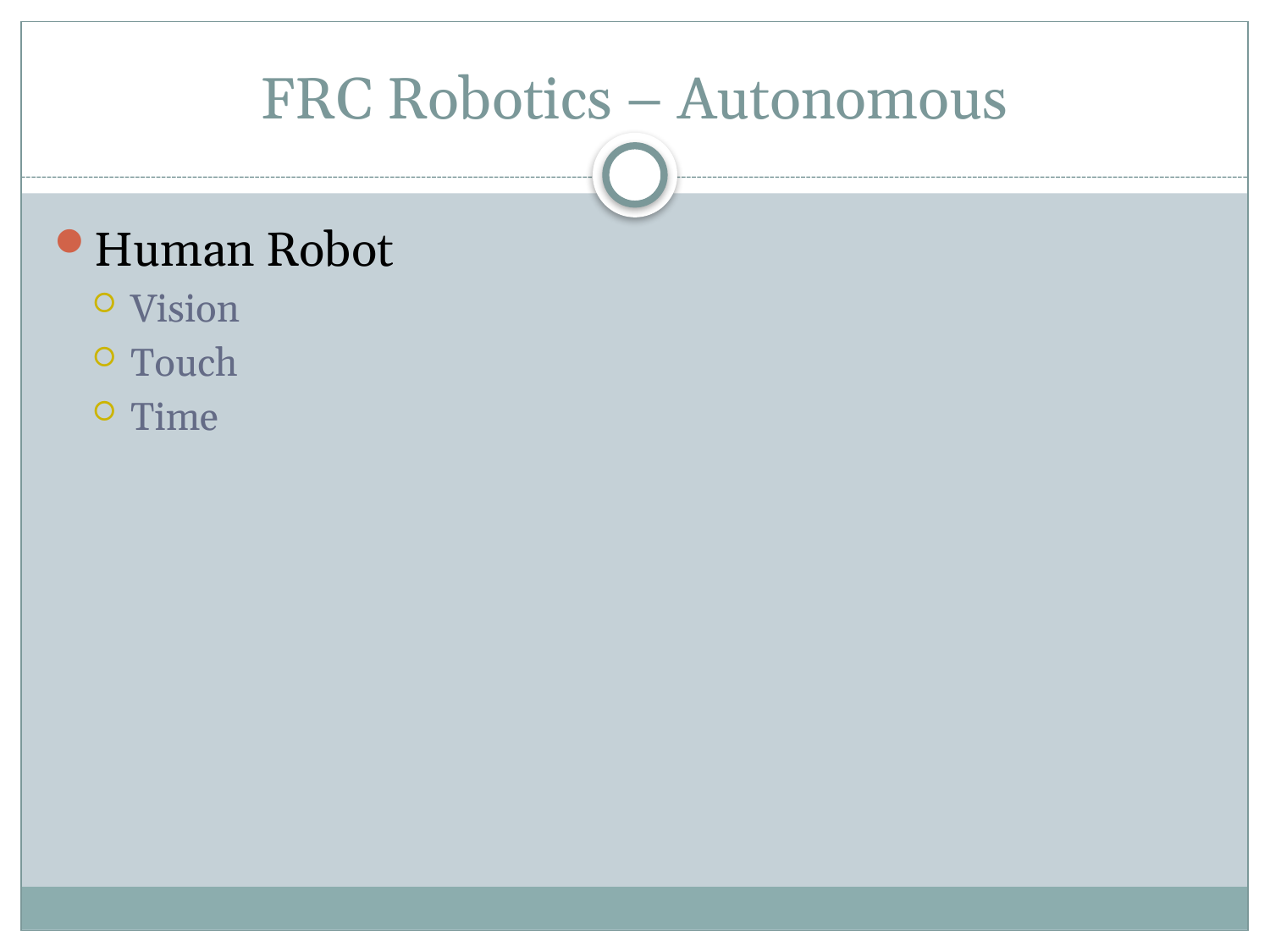

# FRC Robotics – Autonomous
Human Robot
Vision
Touch
Time